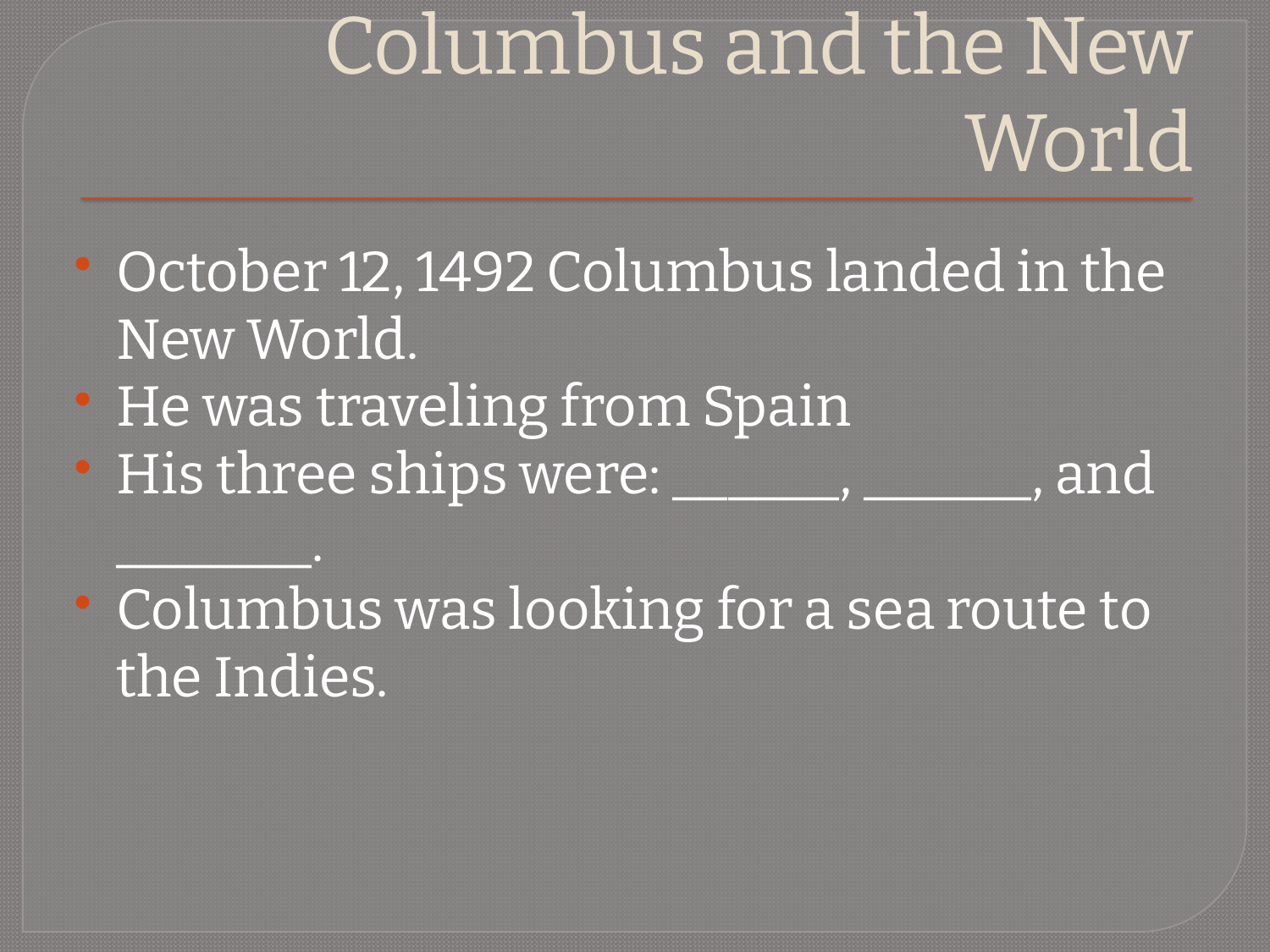

# Columbus and the New World
October 12, 1492 Columbus landed in the New World.
He was traveling from Spain
His three ships were: ______, ______, and _______.
Columbus was looking for a sea route to the Indies.